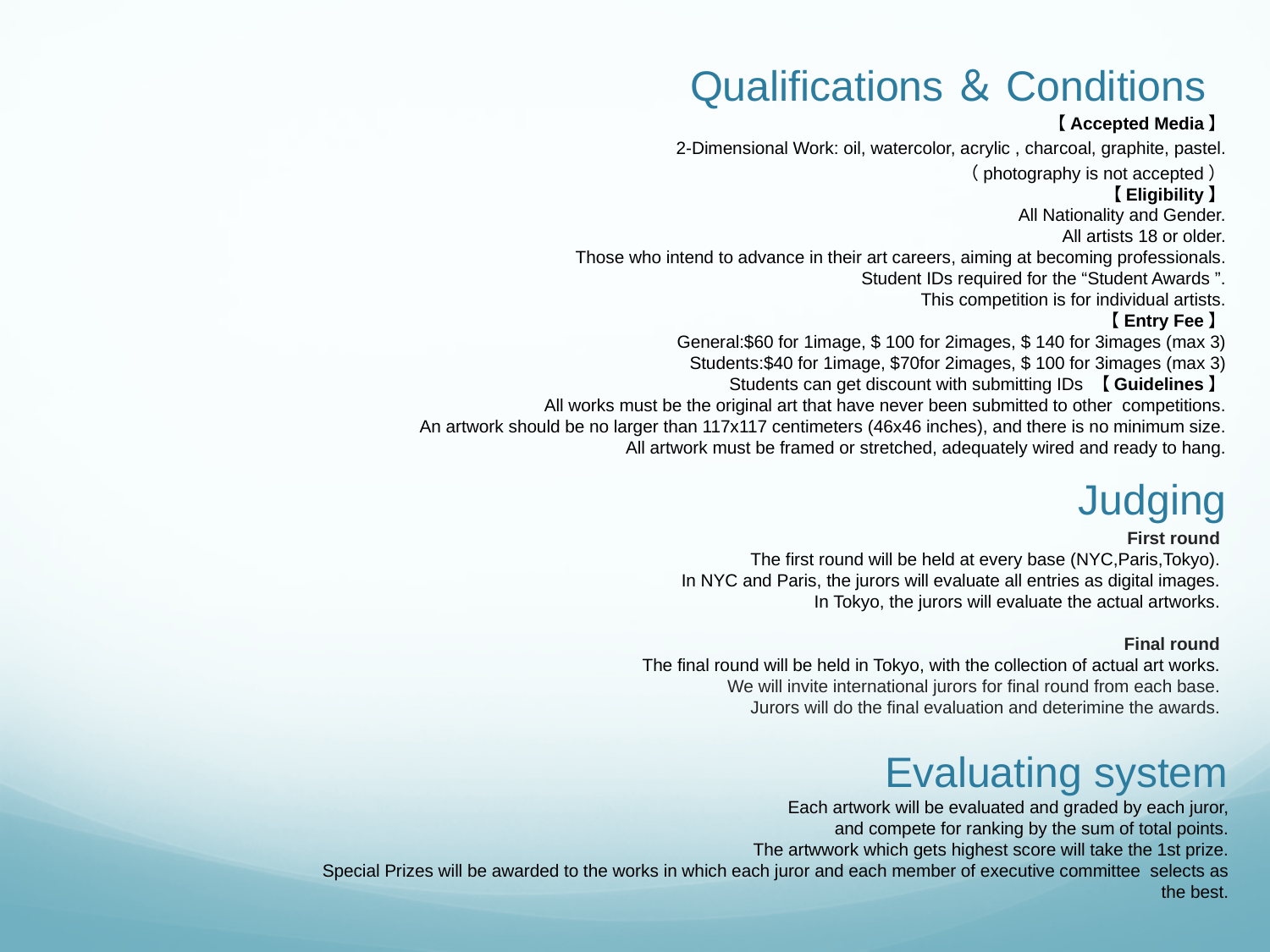

Qualifications＆Conditions
【Accepted Media】
2-Dimensional Work: oil, watercolor, acrylic , charcoal, graphite, pastel.
（photography is not accepted）
【Eligibility】
All Nationality and Gender.
All artists 18 or older.
Those who intend to advance in their art careers, aiming at becoming professionals.
Student IDs required for the “Student Awards ”.
This competition is for individual artists.
【Entry Fee】
General:$60 for 1image, $ 100 for 2images, $ 140 for 3images (max 3)
Students:$40 for 1image, $70for 2images, $ 100 for 3images (max 3)
Students can get discount with submitting IDs 【Guidelines】
All works must be the original art that have never been submitted to other  competitions.
An artwork should be no larger than 117x117 centimeters (46x46 inches), and there is no minimum size.
All artwork must be framed or stretched, adequately wired and ready to hang.

# Judging
First round
The first round will be held at every base (NYC,Paris,Tokyo).
In NYC and Paris, the jurors will evaluate all entries as digital images.
In Tokyo, the jurors will evaluate the actual artworks.

Final round
The final round will be held in Tokyo, with the collection of actual art works.
We will invite international jurors for final round from each base.
Jurors will do the final evaluation and deterimine the awards.
Evaluating system
Each artwork will be evaluated and graded by each juror,
 and compete for ranking by the sum of total points.
The artwwork which gets highest score will take the 1st prize.
Special Prizes will be awarded to the works in which each juror and each member of executive committee  selects as the best.